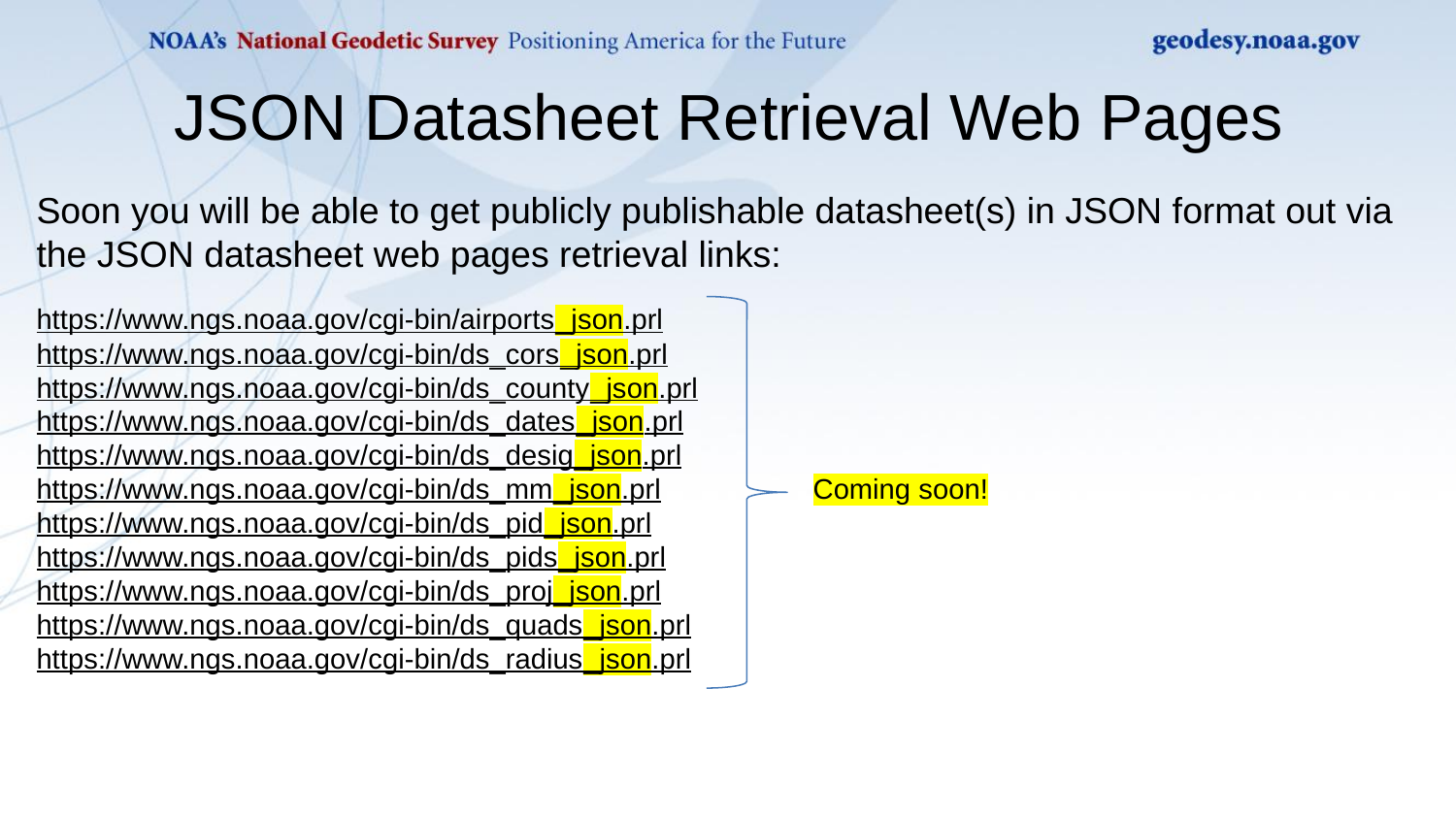

JSON Datasheet Retrieval Web Pages

Soon you will be able to get publicly publishable datasheet(s) in JSON format out via the JSON datasheet web pages retrieval links:

https://www.ngs.noaa.gov/cgi-bin/airports_json.prl
https://www.ngs.noaa.gov/cgi-bin/ds_cors_json.prl
https://www.ngs.noaa.gov/cgi-bin/ds_county_json.prl
https://www.ngs.noaa.gov/cgi-bin/ds_dates_json.prl
https://www.ngs.noaa.gov/cgi-bin/ds_desig_json.prl
https://www.ngs.noaa.gov/cgi-bin/ds_mm_json.prl                   Coming soon!
https://www.ngs.noaa.gov/cgi-bin/ds_pid_json.prl
https://www.ngs.noaa.gov/cgi-bin/ds_pids_json.prl
https://www.ngs.noaa.gov/cgi-bin/ds_proj_json.prl
https://www.ngs.noaa.gov/cgi-bin/ds_quads_json.prl
https://www.ngs.noaa.gov/cgi-bin/ds_radius_json.prl